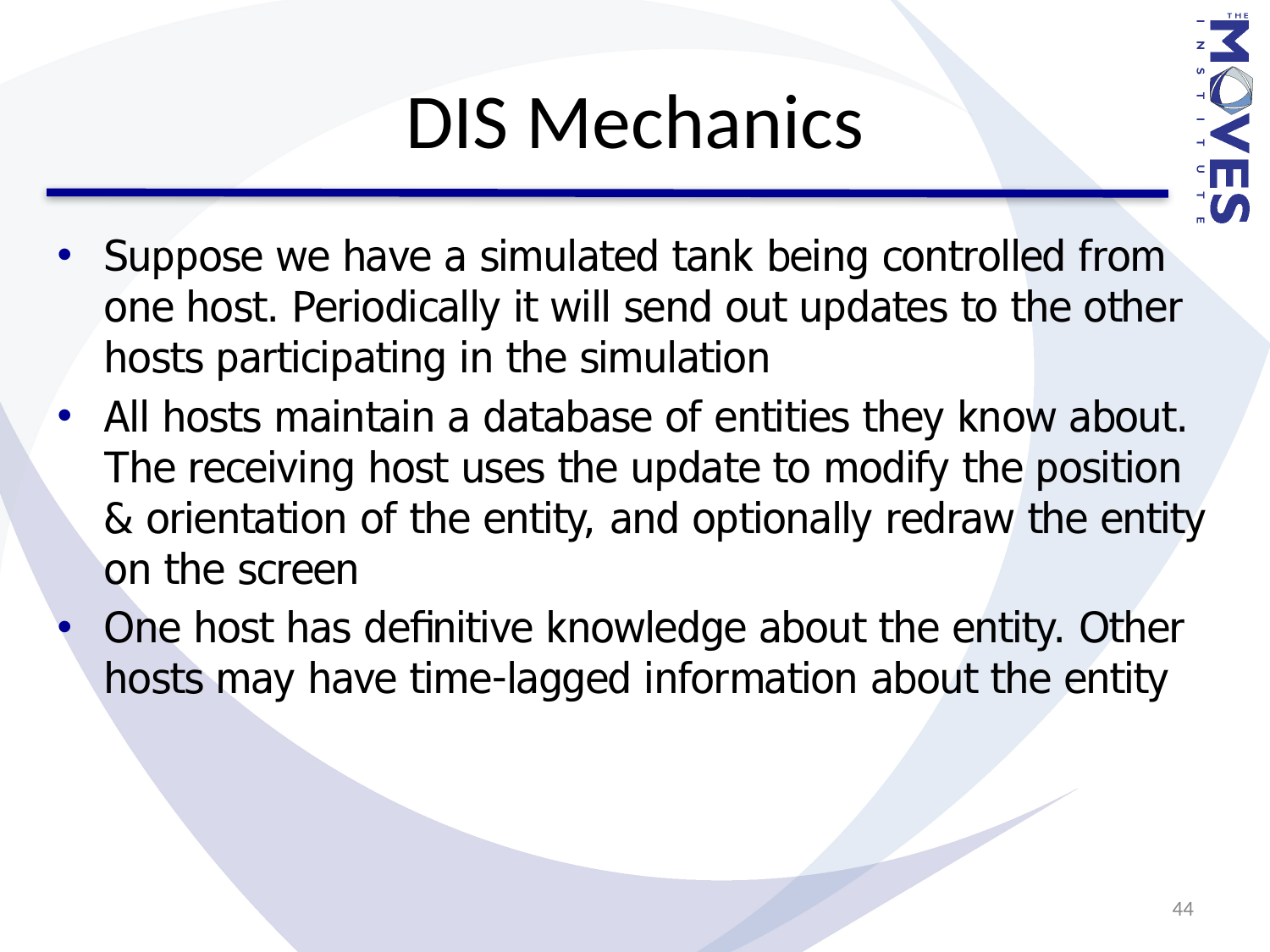

# DIS Mechanics
Suppose we have a simulated tank being controlled from one host. Periodically it will send out updates to the other hosts participating in the simulation
All hosts maintain a database of entities they know about. The receiving host uses the update to modify the position & orientation of the entity, and optionally redraw the entity on the screen
One host has definitive knowledge about the entity. Other hosts may have time-lagged information about the entity
44